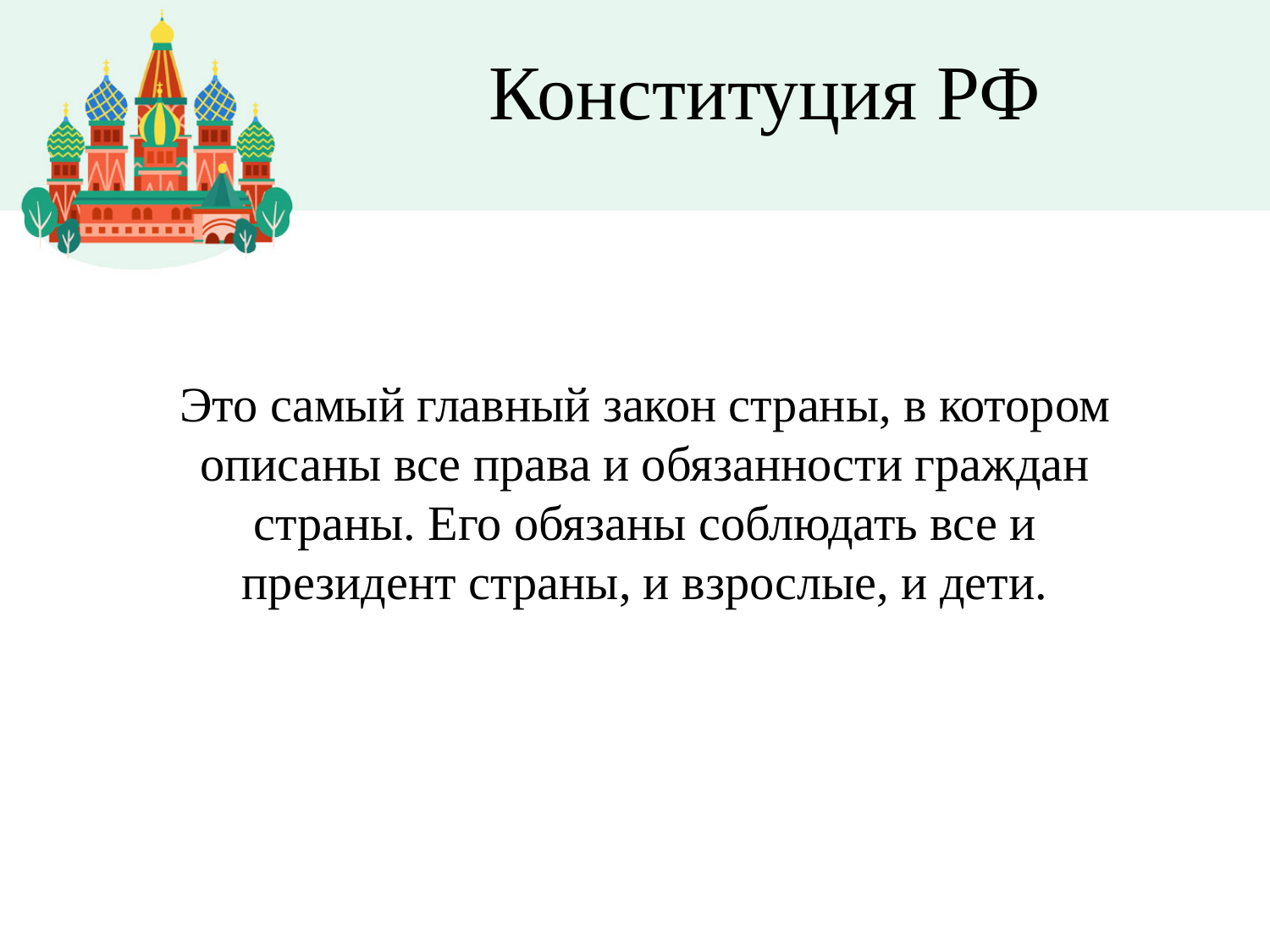

# Конституция РФ
Это самый главный закон страны, в котором описаны все права и обязанности граждан страны. Его обязаны соблюдать все и президент страны, и взрослые, и дети.